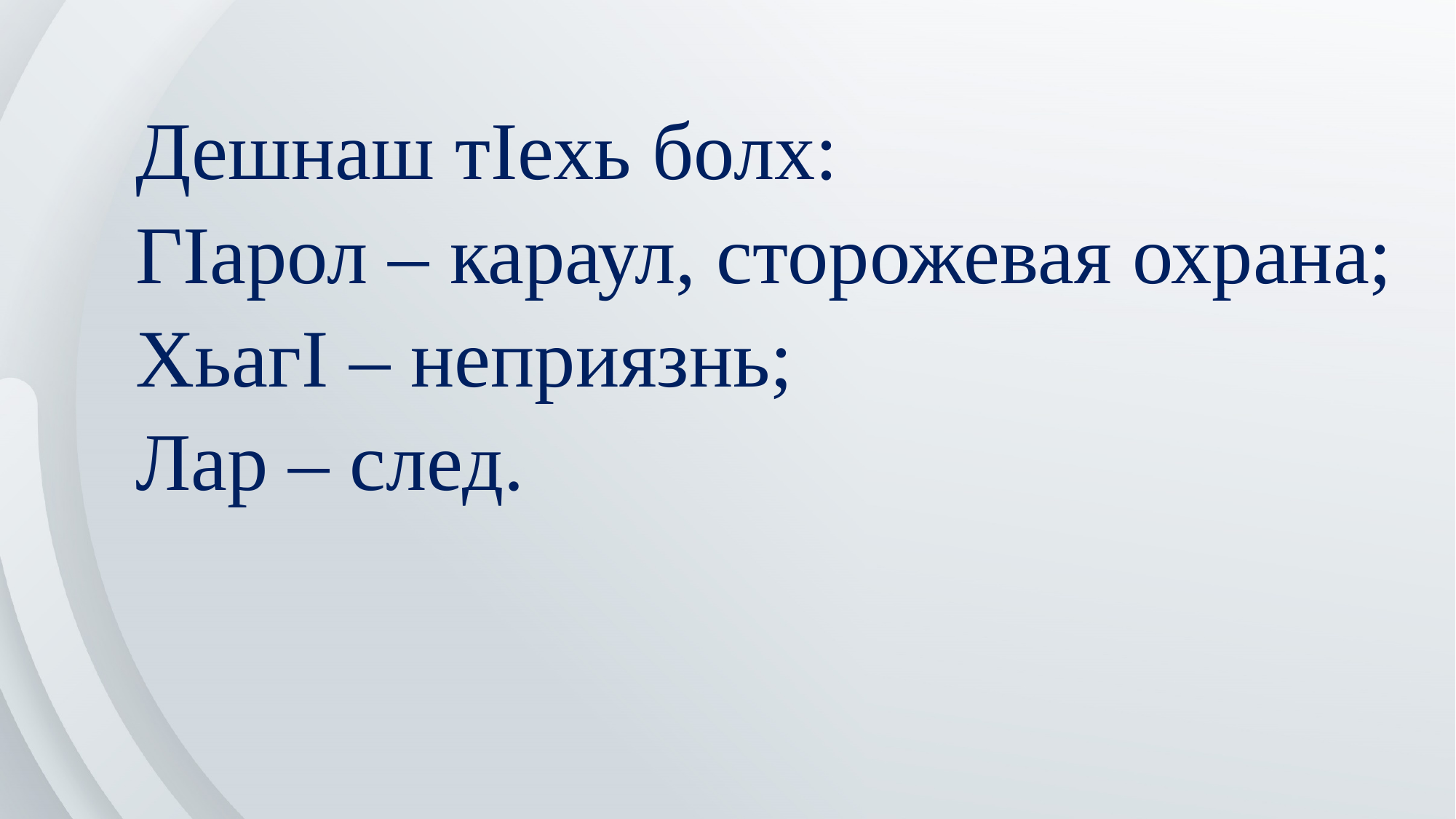

Дешнаш тӀехь болх:
ГIарол – караул, сторожевая охрана;
ХьагI – неприязнь;
Лар – след.